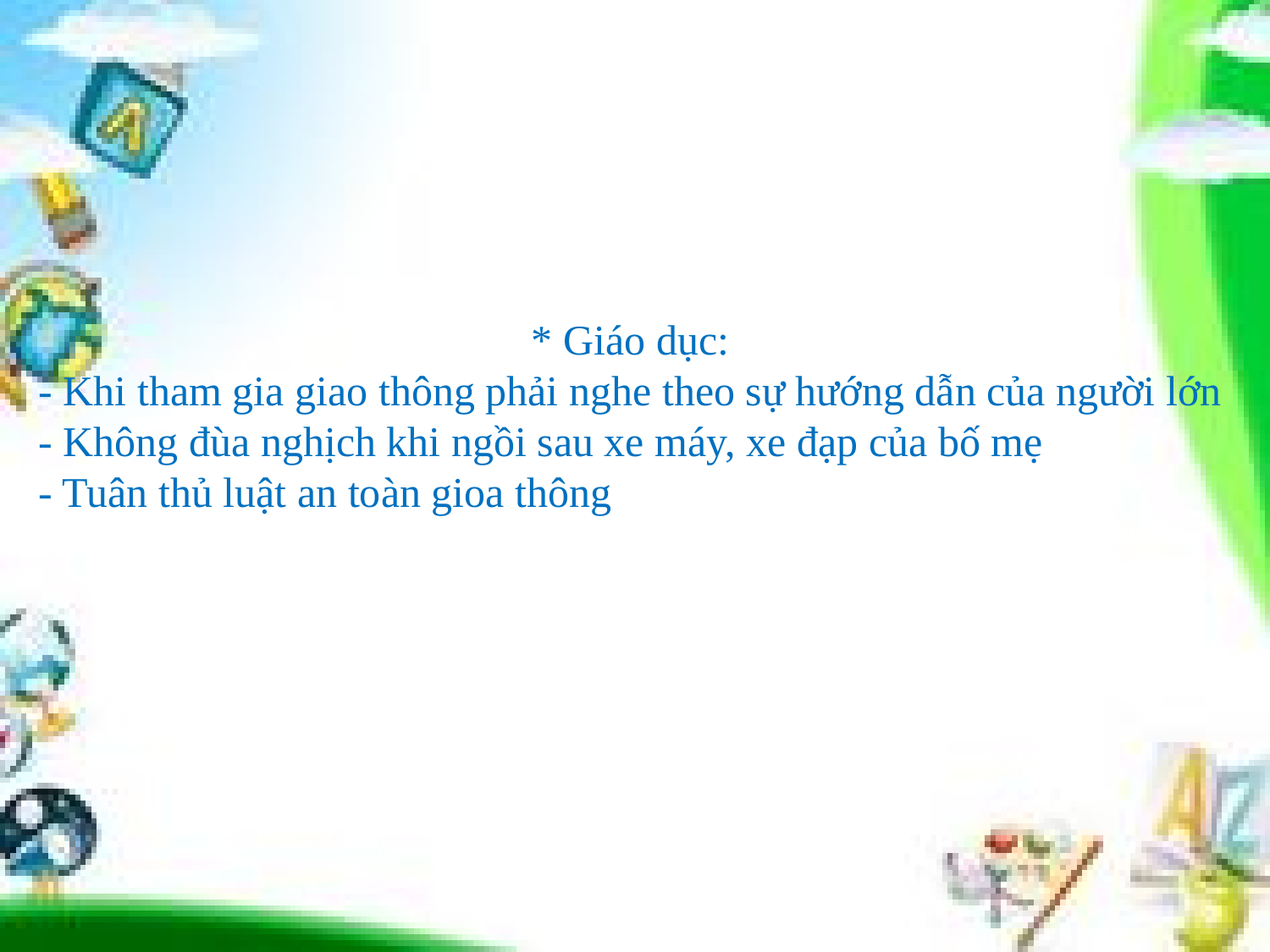

* Giáo dục:
- Khi tham gia giao thông phải nghe theo sự hướng dẫn của người lớn
- Không đùa nghịch khi ngồi sau xe máy, xe đạp của bố mẹ
- Tuân thủ luật an toàn gioa thông